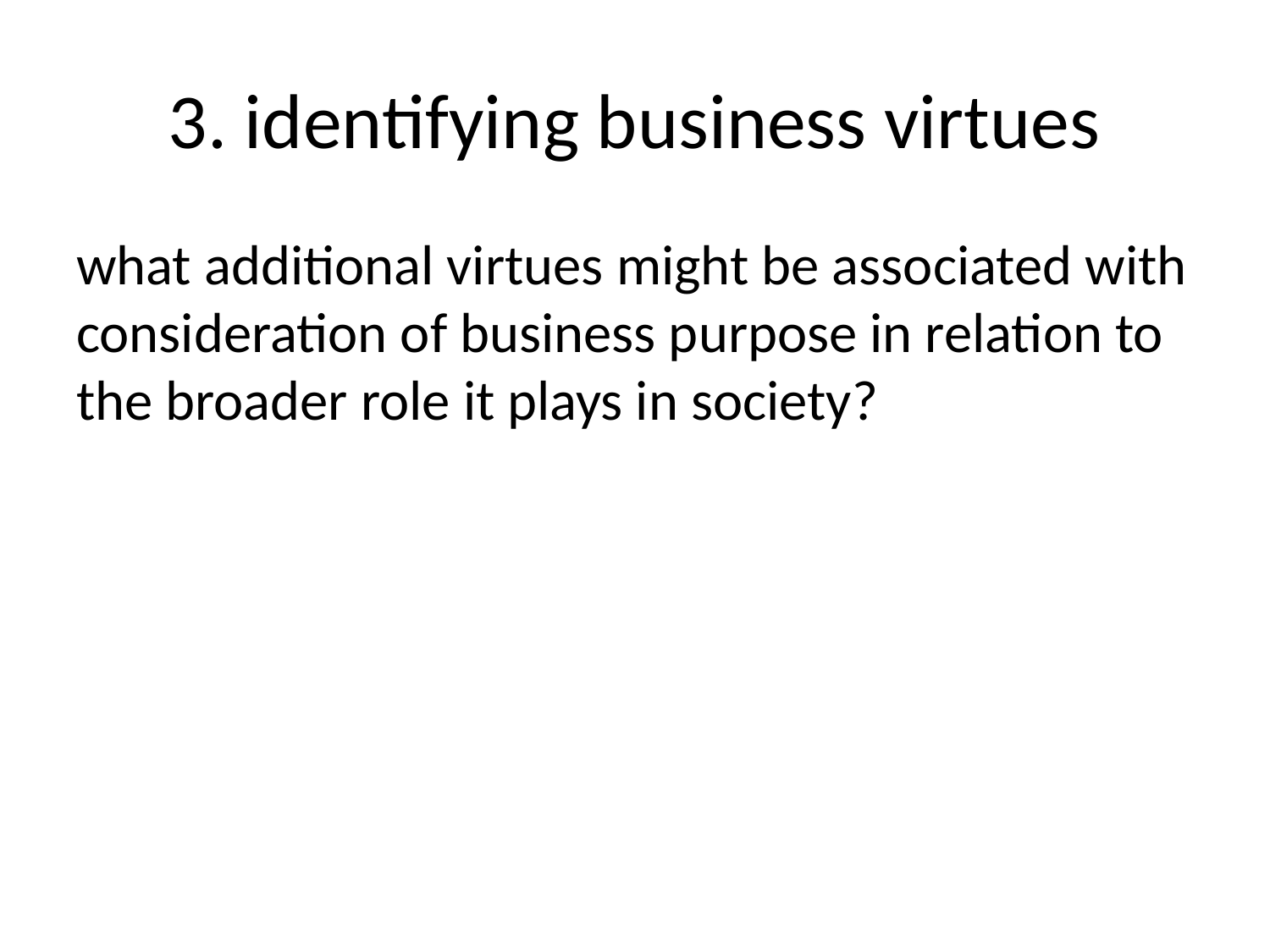

# 3. identifying business virtues
what additional virtues might be associated with consideration of business purpose in relation to the broader role it plays in society?